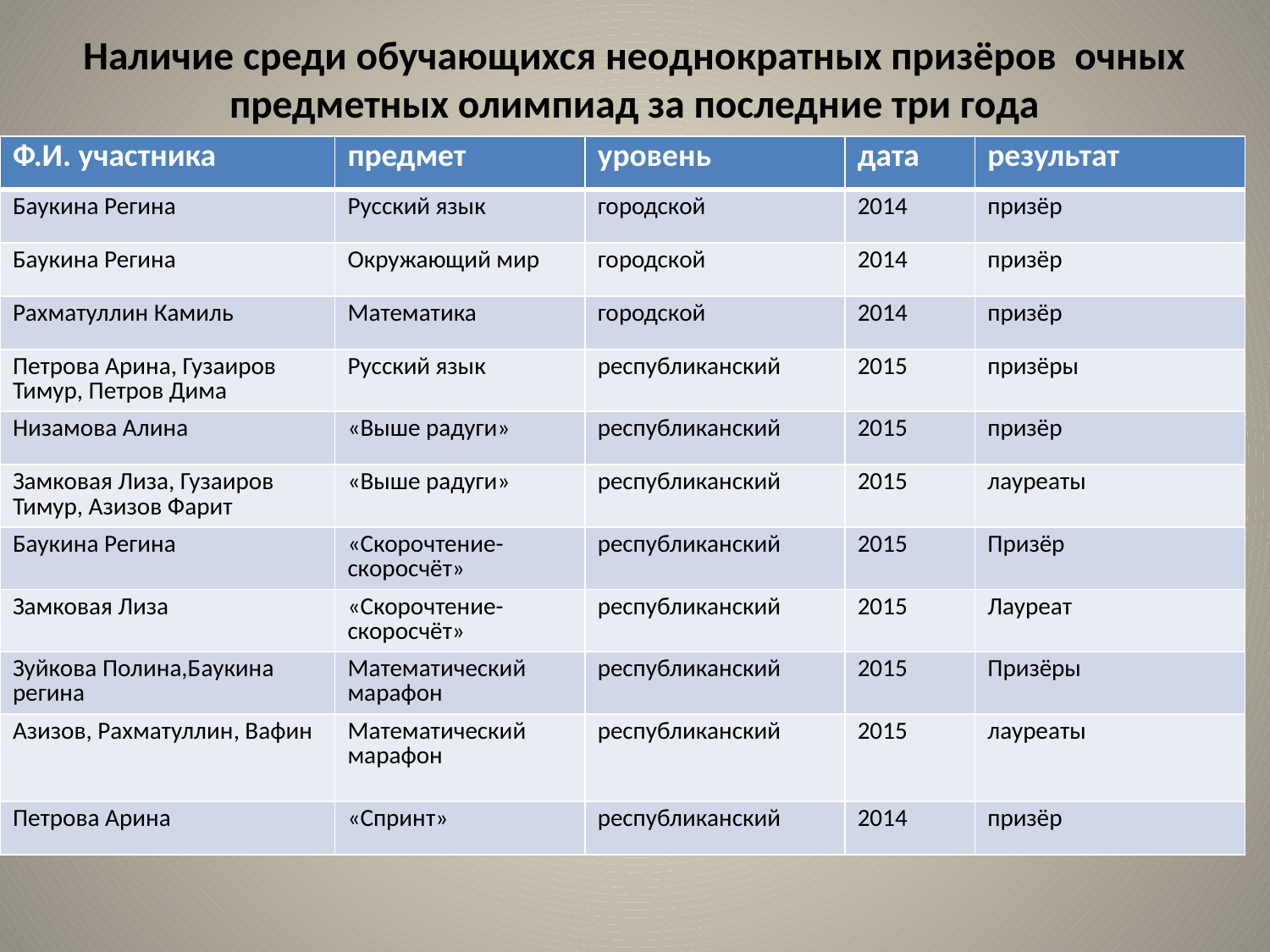

# Наличие среди обучающихся неоднократных призёров  очных предметных олимпиад за последние три года
| Ф.И. участника | предмет | уровень | дата | результат |
| --- | --- | --- | --- | --- |
| Баукина Регина | Русский язык | городской | 2014 | призёр |
| Баукина Регина | Окружающий мир | городской | 2014 | призёр |
| Рахматуллин Камиль | Математика | городской | 2014 | призёр |
| Петрова Арина, Гузаиров Тимур, Петров Дима | Русский язык | республиканский | 2015 | призёры |
| Низамова Алина | «Выше радуги» | республиканский | 2015 | призёр |
| Замковая Лиза, Гузаиров Тимур, Азизов Фарит | «Выше радуги» | республиканский | 2015 | лауреаты |
| Баукина Регина | «Скорочтение-скоросчёт» | республиканский | 2015 | Призёр |
| Замковая Лиза | «Скорочтение-скоросчёт» | республиканский | 2015 | Лауреат |
| Зуйкова Полина,Баукина регина | Математический марафон | республиканский | 2015 | Призёры |
| Азизов, Рахматуллин, Вафин | Математический марафон | республиканский | 2015 | лауреаты |
| Петрова Арина | «Спринт» | республиканский | 2014 | призёр |